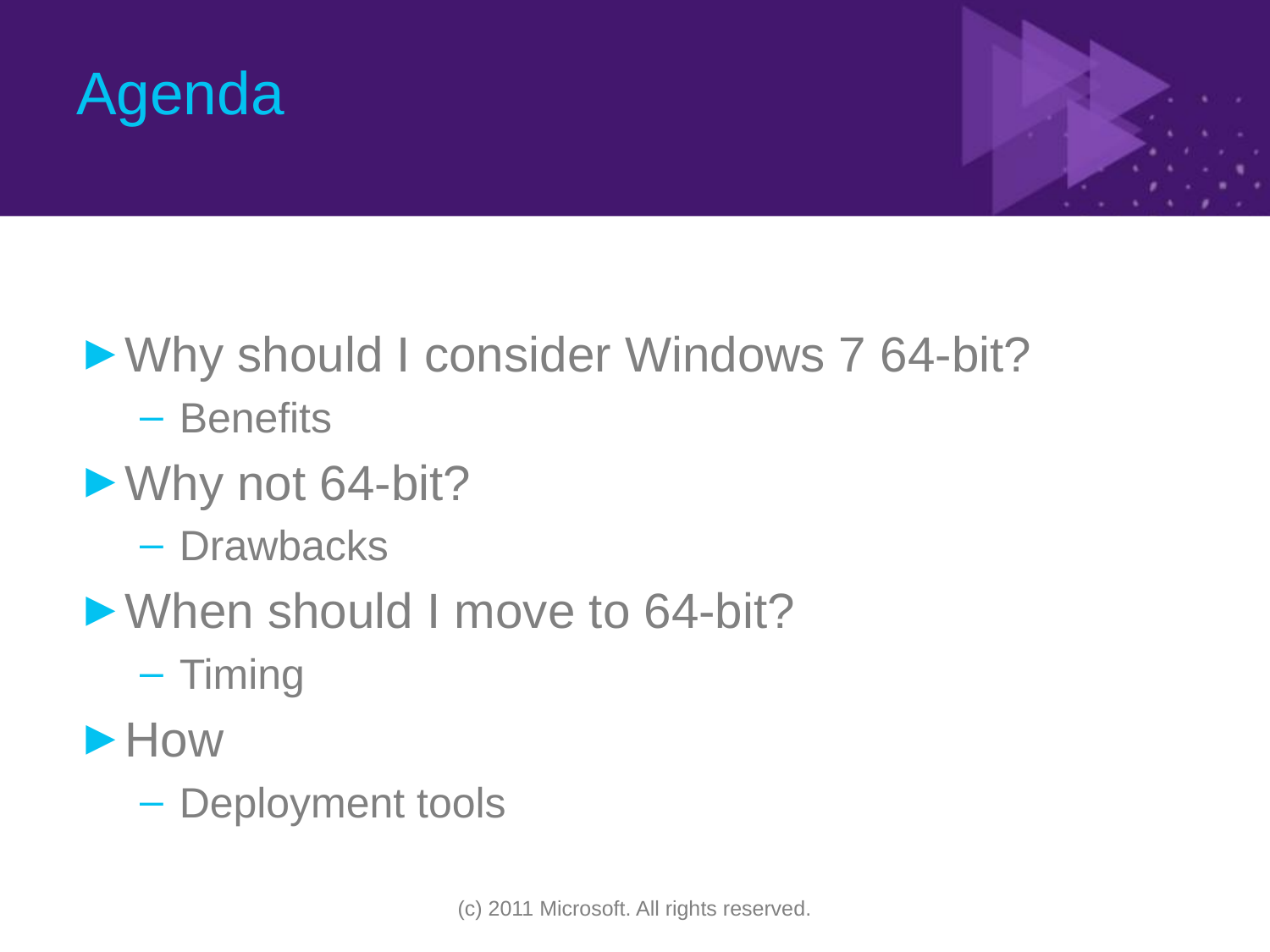

# Agenda
Why should I consider Windows 7 64-bit?
Benefits
Why not 64-bit?
Drawbacks
When should I move to 64-bit?
Timing
How
Deployment tools
(c) 2011 Microsoft. All rights reserved.